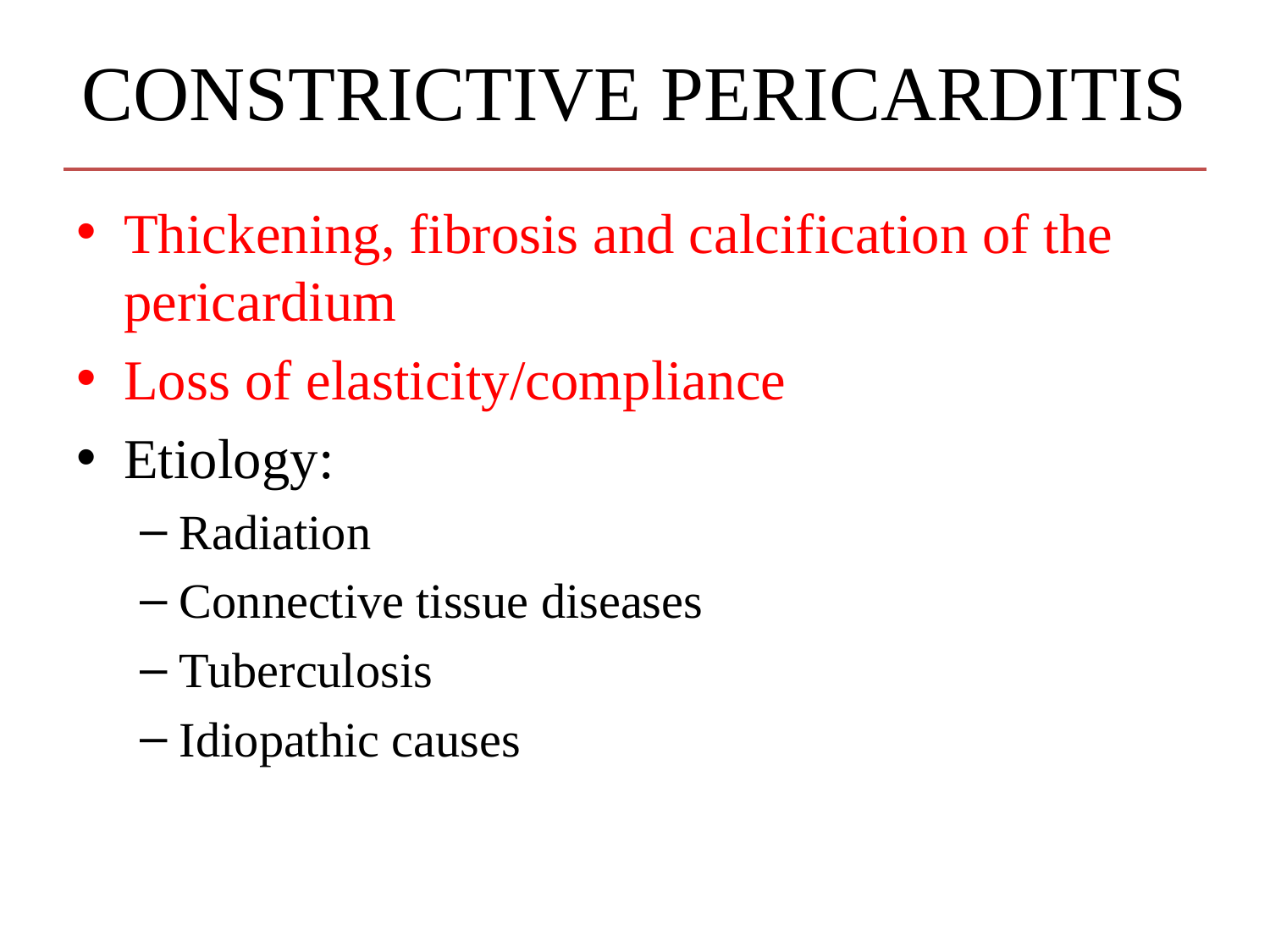

# CONSTRICTIVE PERICARDITIS
Thickening, fibrosis and calcification of the pericardium
Loss of elasticity/compliance
Etiology:
Radiation
Connective tissue diseases
Tuberculosis
Idiopathic causes